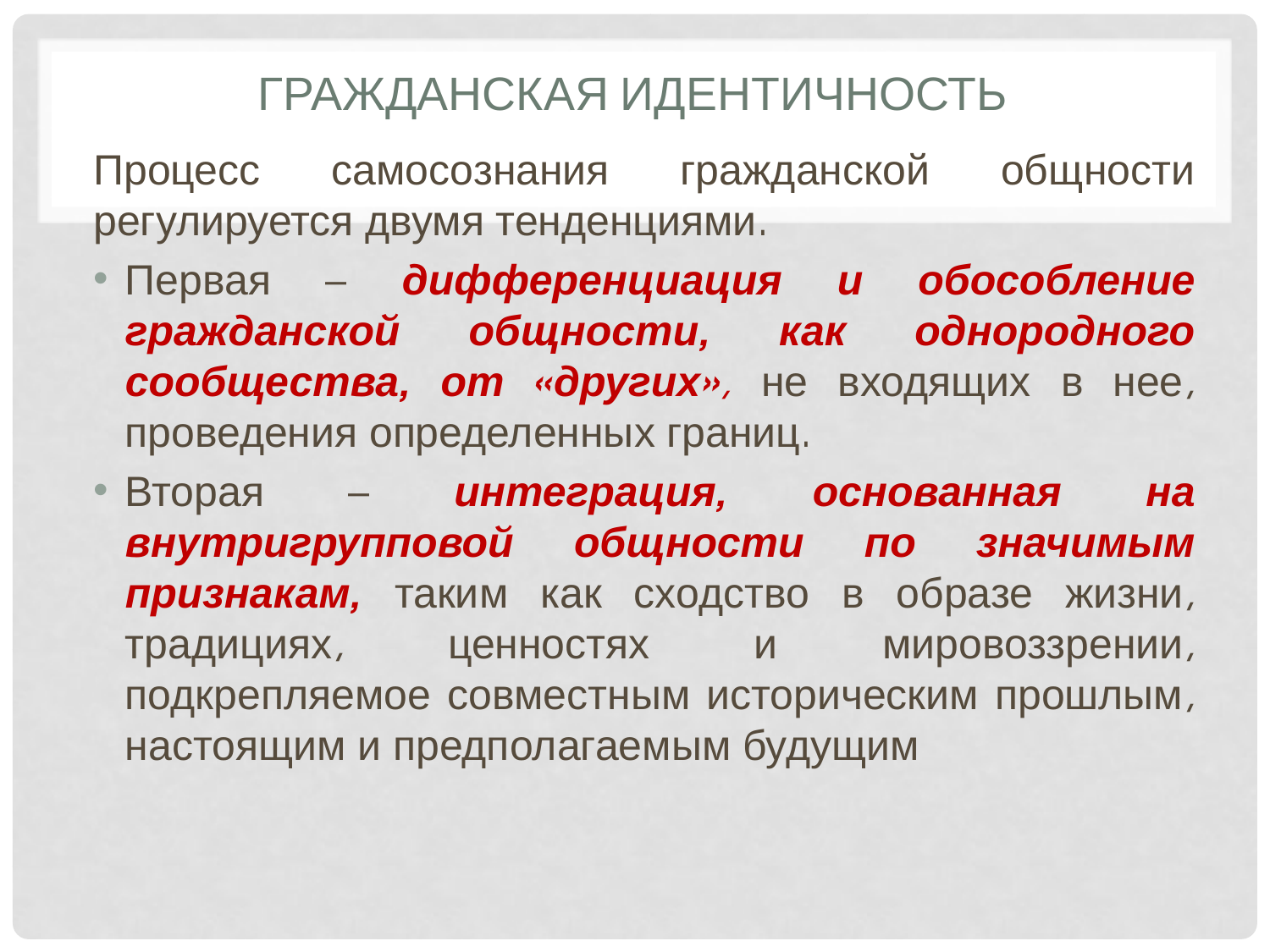

# Гражданская идентичность
Процесс самосознания гражданской общности регулируется двумя тенденциями.
Первая – дифференциация и обособление гражданской общности, как однородного сообщества, от «других», не входящих в нее, проведения определенных границ.
Вторая – интеграция, основанная на внутригрупповой общности по значимым признакам, таким как сходство в образе жизни, традициях, ценностях и мировоззрении, подкрепляемое совместным историческим прошлым, настоящим и предполагаемым будущим